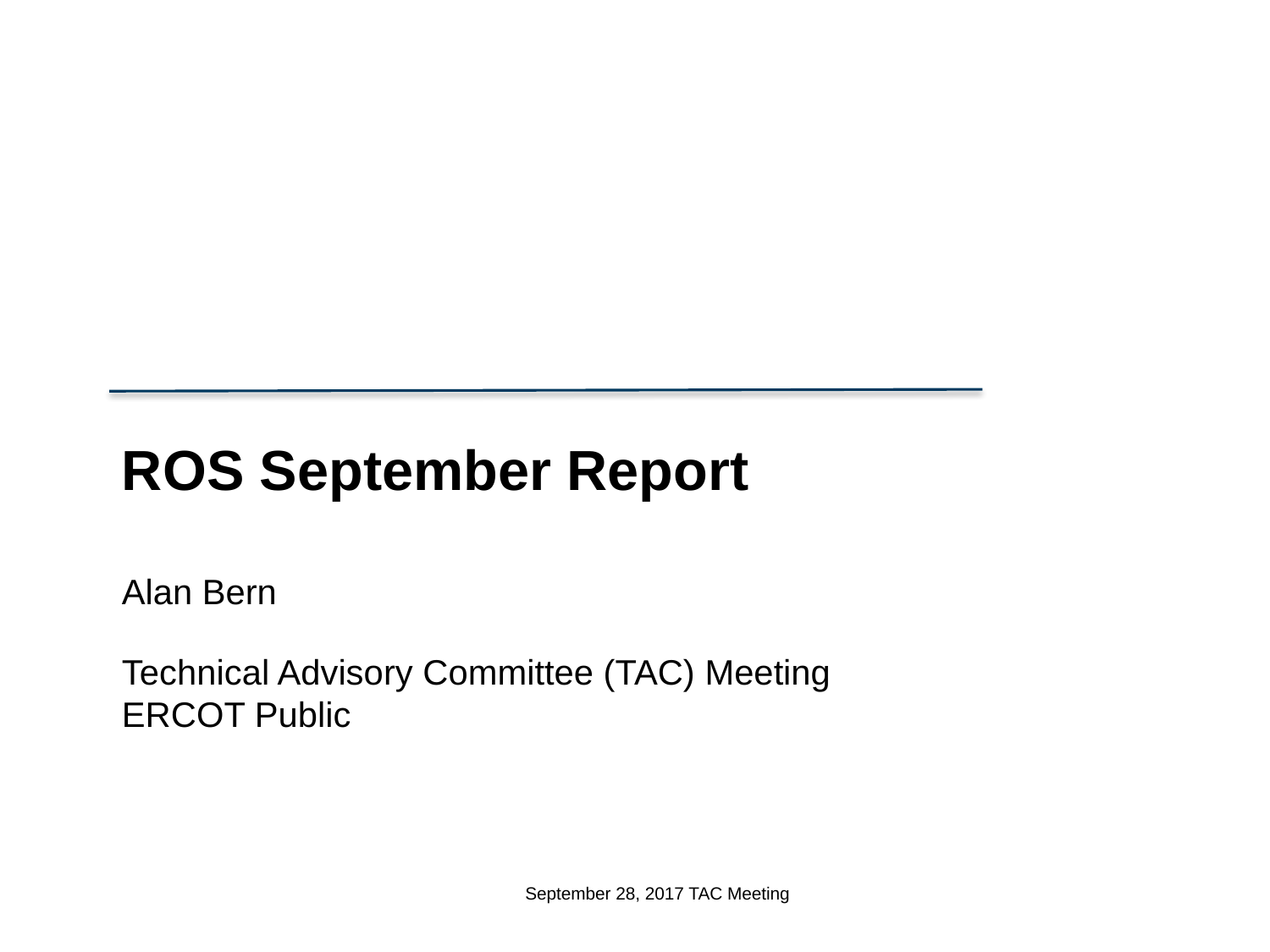

ROS September Report

Alan Bern

Technical Advisory Committee (TAC) Meeting
ERCOT Public

September 28, 2017 TAC Meeting